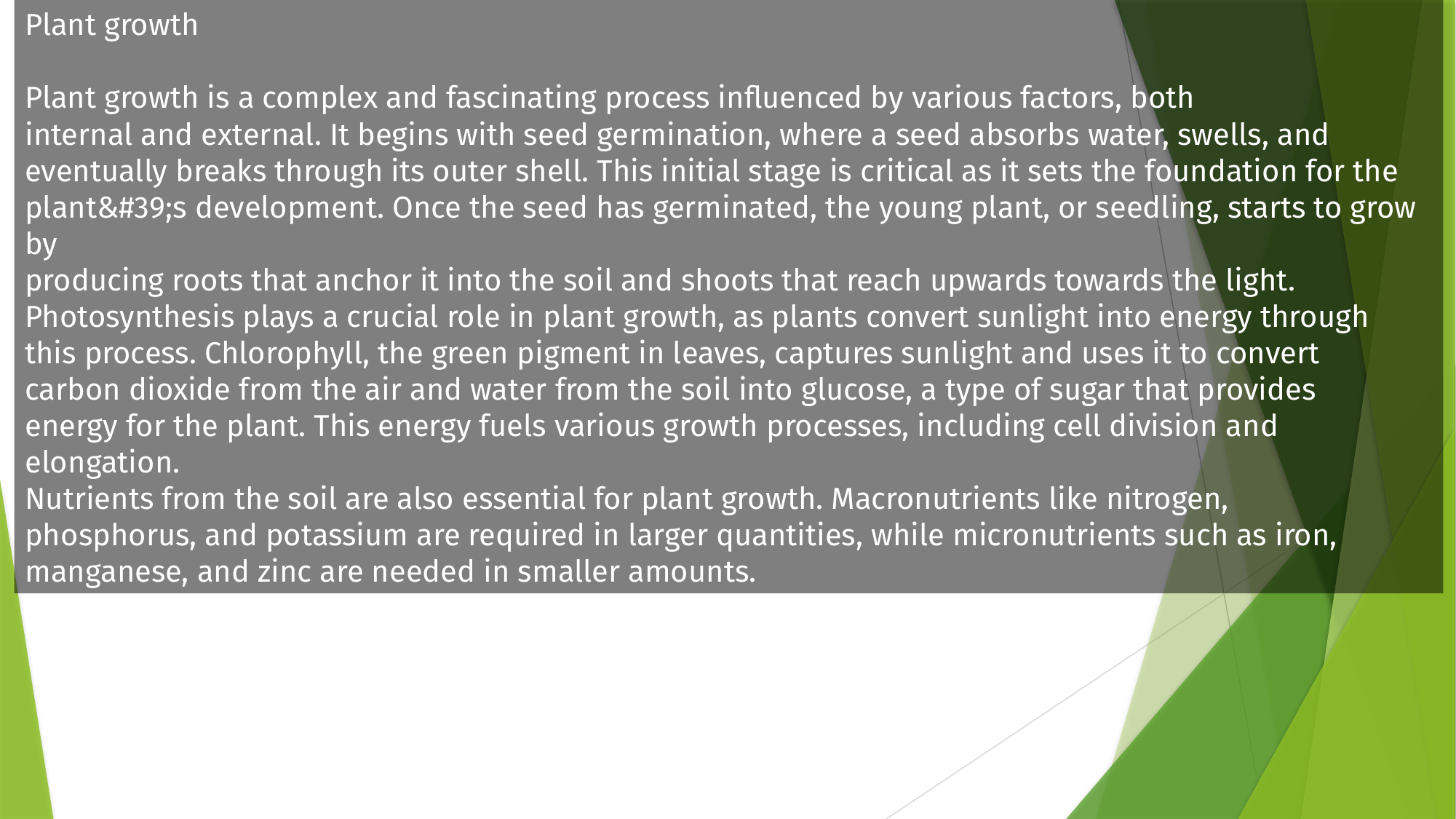

Plant growth

Plant growth is a complex and fascinating process influenced by various factors, both
internal and external. It begins with seed germination, where a seed absorbs water, swells, and
eventually breaks through its outer shell. This initial stage is critical as it sets the foundation for the
plant&#39;s development. Once the seed has germinated, the young plant, or seedling, starts to grow by
producing roots that anchor it into the soil and shoots that reach upwards towards the light.
Photosynthesis plays a crucial role in plant growth, as plants convert sunlight into energy through
this process. Chlorophyll, the green pigment in leaves, captures sunlight and uses it to convert
carbon dioxide from the air and water from the soil into glucose, a type of sugar that provides
energy for the plant. This energy fuels various growth processes, including cell division and
elongation.
Nutrients from the soil are also essential for plant growth. Macronutrients like nitrogen,
phosphorus, and potassium are required in larger quantities, while micronutrients such as iron,
manganese, and zinc are needed in smaller amounts.